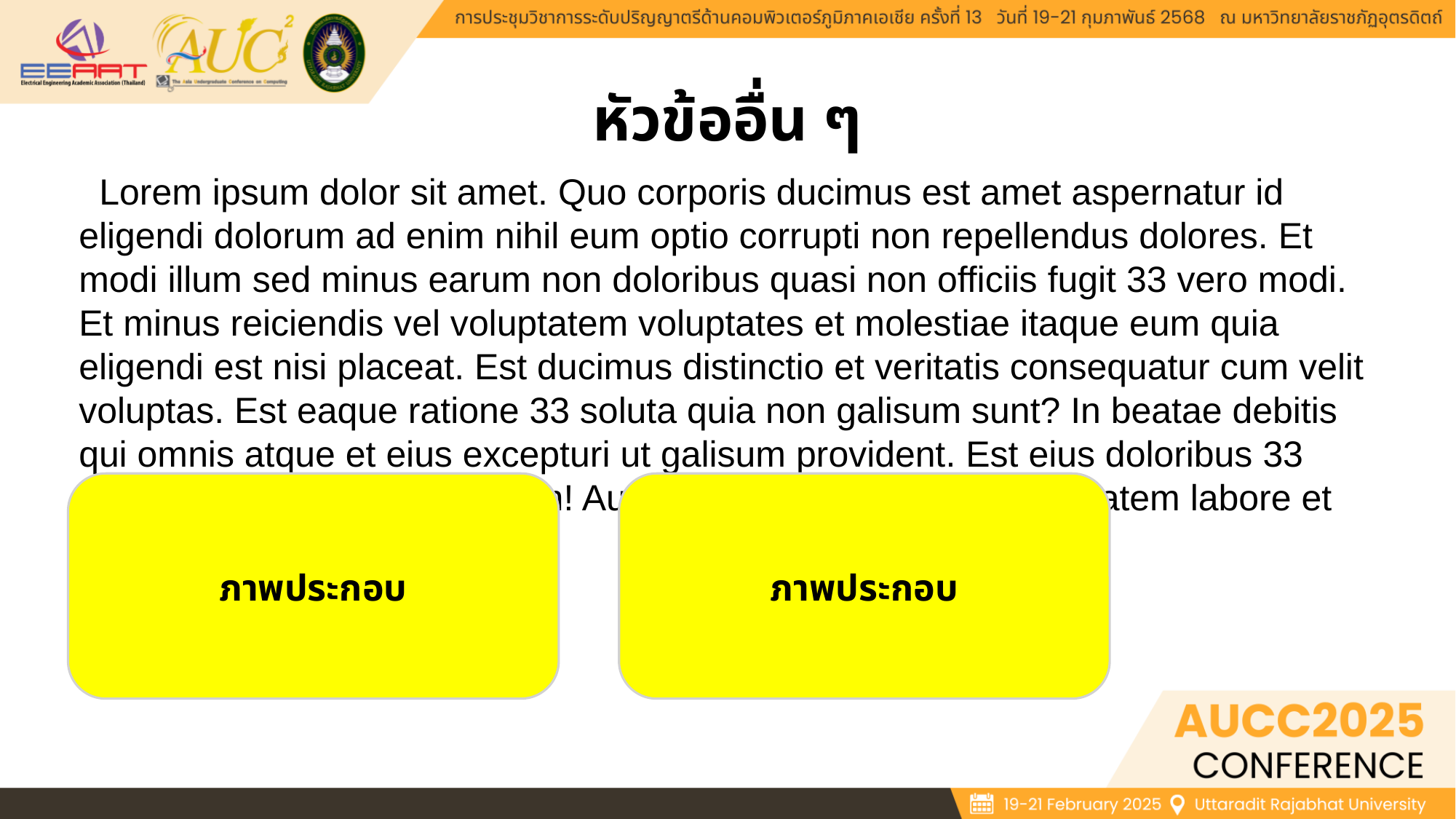

หัวข้ออื่น ๆ
Lorem ipsum dolor sit amet. Quo corporis ducimus est amet aspernatur id eligendi dolorum ad enim nihil eum optio corrupti non repellendus dolores. Et modi illum sed minus earum non doloribus quasi non officiis fugit 33 vero modi. Et minus reiciendis vel voluptatem voluptates et molestiae itaque eum quia eligendi est nisi placeat. Est ducimus distinctio et veritatis consequatur cum velit voluptas. Est eaque ratione 33 soluta quia non galisum sunt? In beatae debitis qui omnis atque et eius excepturi ut galisum provident. Est eius doloribus 33 quas quia ut nesciunt dolorem! Aut reprehenderit odit aut voluptatem labore et voluptas nesciunt.
ภาพประกอบ
ภาพประกอบ